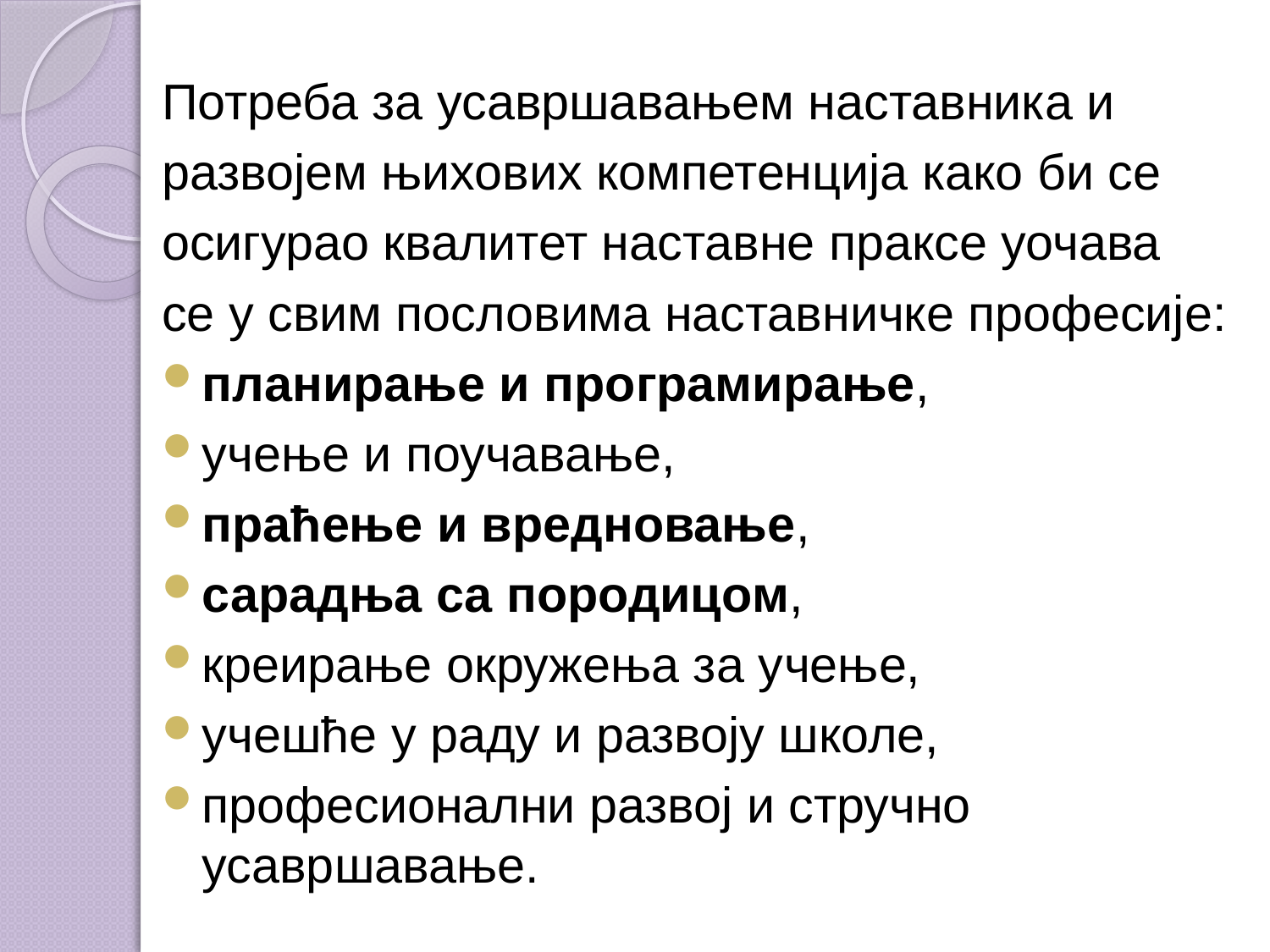

Потреба за усавршавањем наставника и
развојем њихових компетенција како би се
осигурао квалитет наставне праксе уочава
се у свим пословима наставничке професије:
планирање и програмирање,
учење и поучавање,
праћење и вредновање,
сарадња са породицом,
креирање окружења за учење,
учешће у раду и развоју школе,
професионални развој и стручно усавршавање.